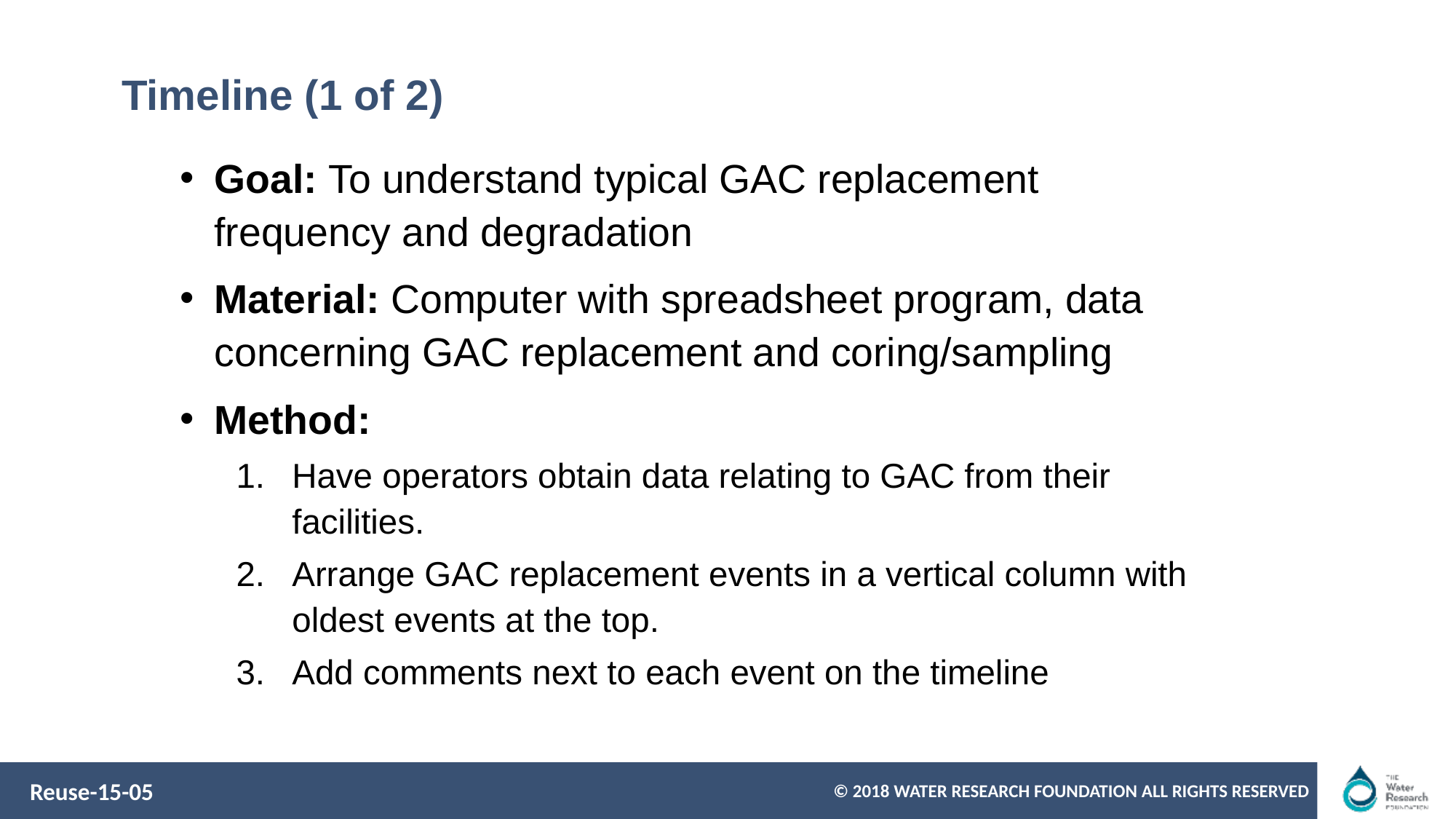

# Timeline (1 of 2)
Goal: To understand typical GAC replacement frequency and degradation
Material: Computer with spreadsheet program, data concerning GAC replacement and coring/sampling
Method:
Have operators obtain data relating to GAC from their facilities.
Arrange GAC replacement events in a vertical column with oldest events at the top.
Add comments next to each event on the timeline